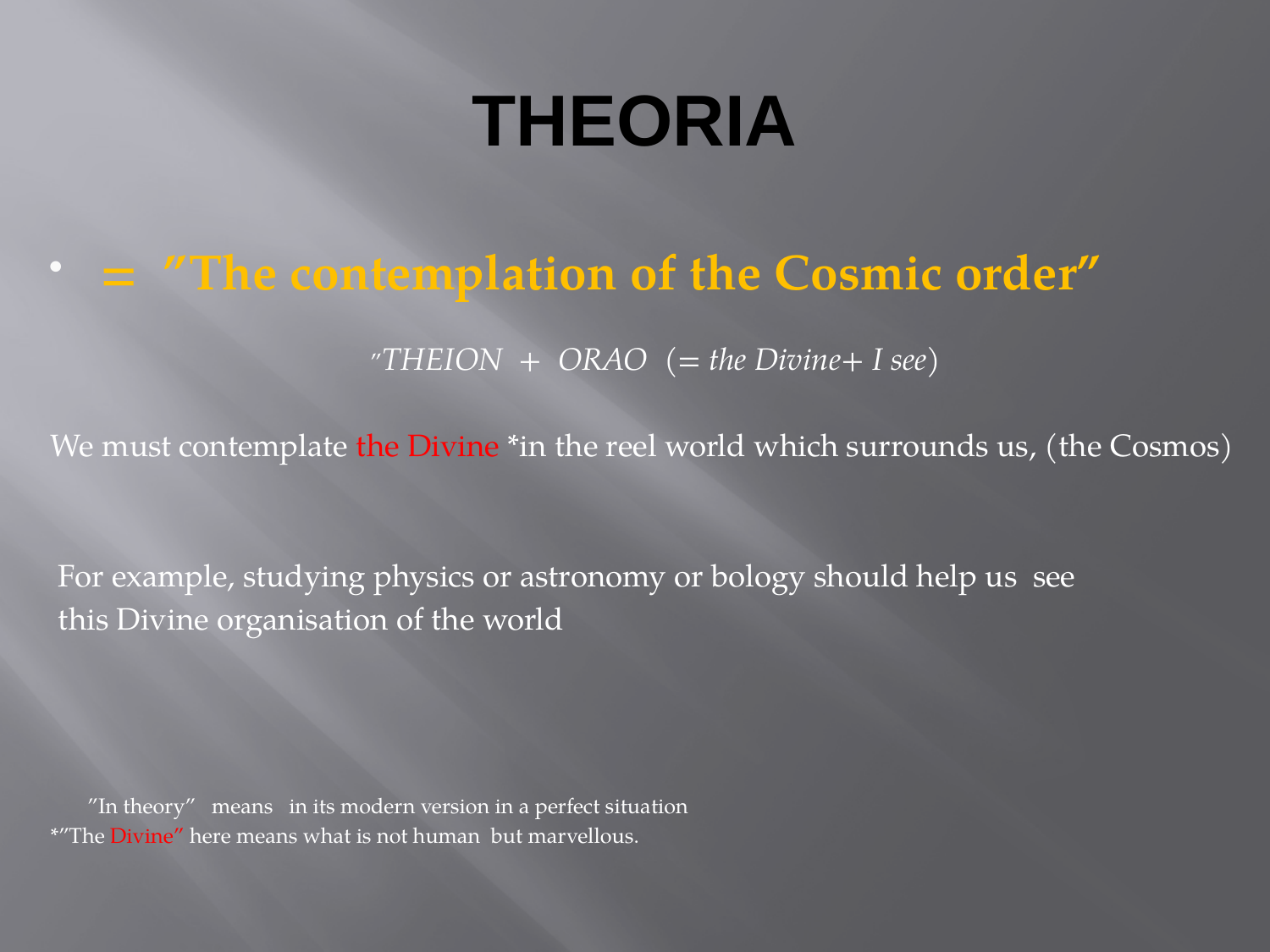

# THEORIA

=  ”The contemplation of the Cosmic order”

                                                      ”THEION  +  ORAO  (= the Divine+ I see)

We must contemplate the Divine *in the reel world which surrounds us, (the Cosmos)

 For example, studying physics or astronomy or bology should help us  see
 this Divine organisation of the world

       ”In theory”   means   in its modern version in a perfect situation
*”The Divine” here means what is not human  but marvellous.